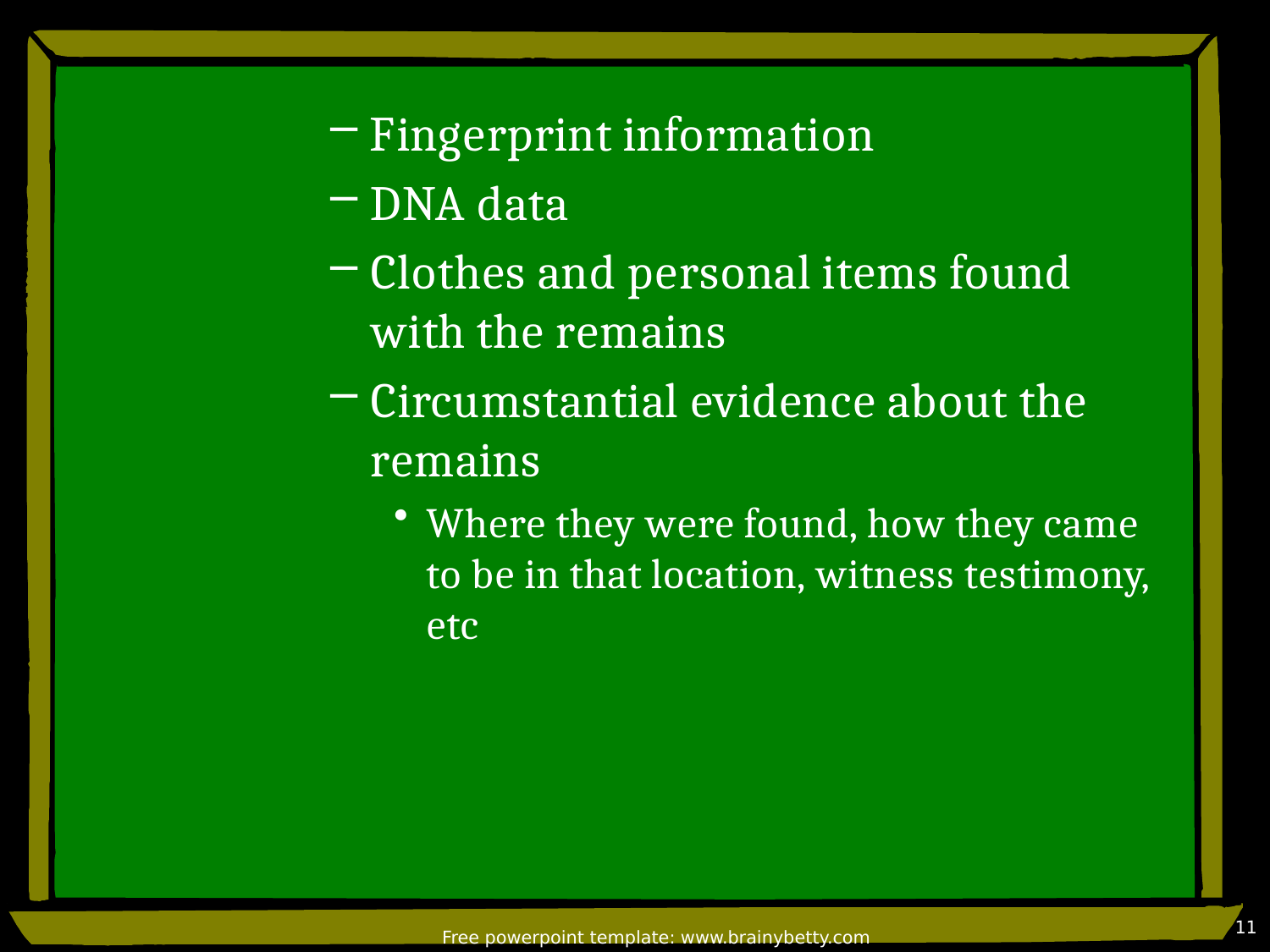

Fingerprint information
DNA data
Clothes and personal items found with the remains
Circumstantial evidence about the remains
Where they were found, how they came to be in that location, witness testimony, etc
11
Free powerpoint template: www.brainybetty.com